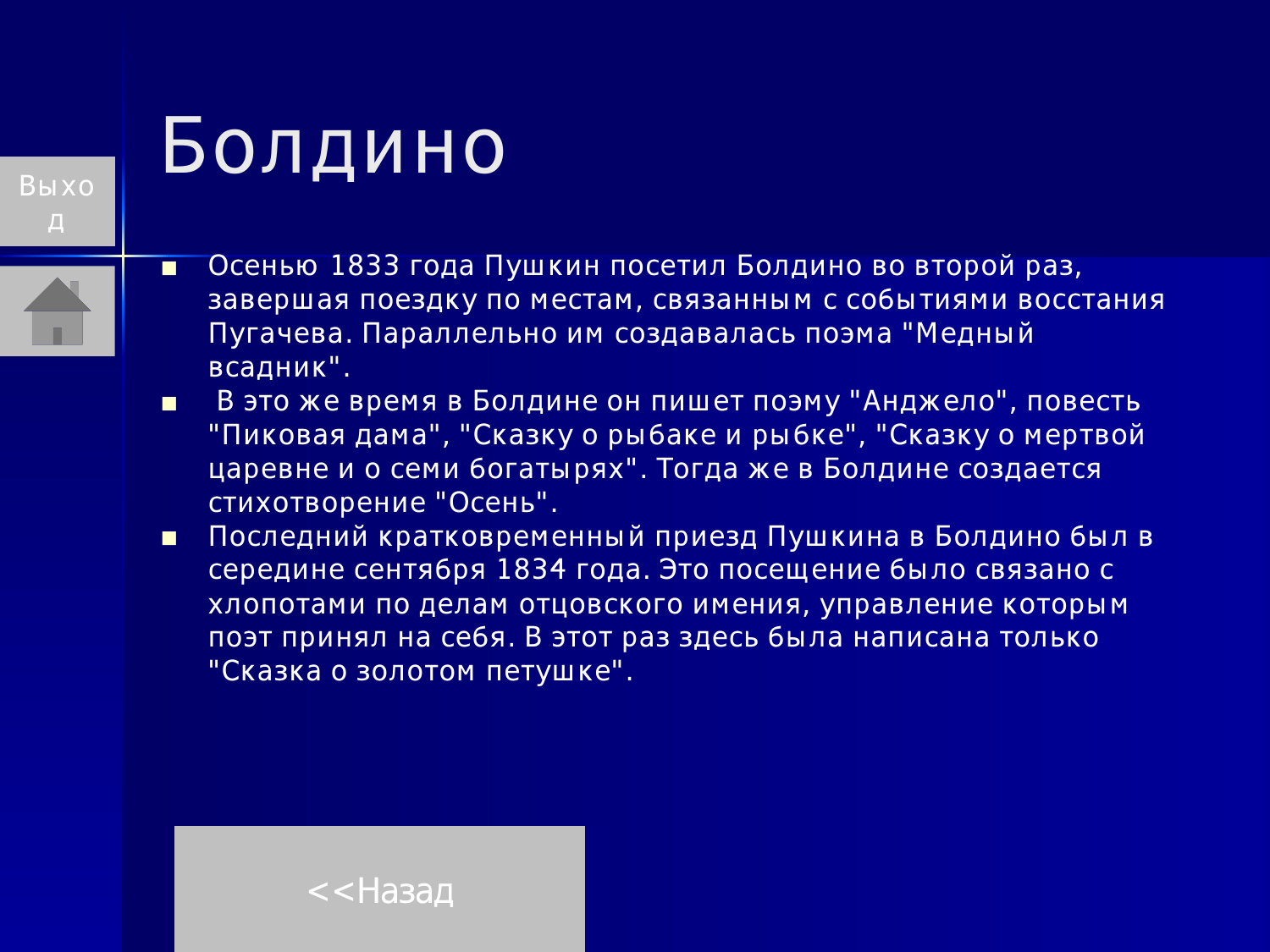

# Болдино
Выход
Осенью 1833 года Пушкин посетил Болдино во второй раз, завершая поездку по местам, связанным с событиями восстания Пугачева. Параллельно им создавалась поэма "Медный всадник".
 В это же время в Болдине он пишет поэму "Анджело", повесть "Пиковая дама", "Сказку о рыбаке и рыбке", "Сказку о мертвой царевне и о семи богатырях". Тогда же в Болдине создается стихотворение "Осень".
Последний кратковременный приезд Пушкина в Болдино был в середине сентября 1834 года. Это посещение было связано с хлопотами по делам отцовского имения, управление которым  поэт принял на себя. В этот раз здесь была написана только "Сказка о золотом петушке".

<<Назад